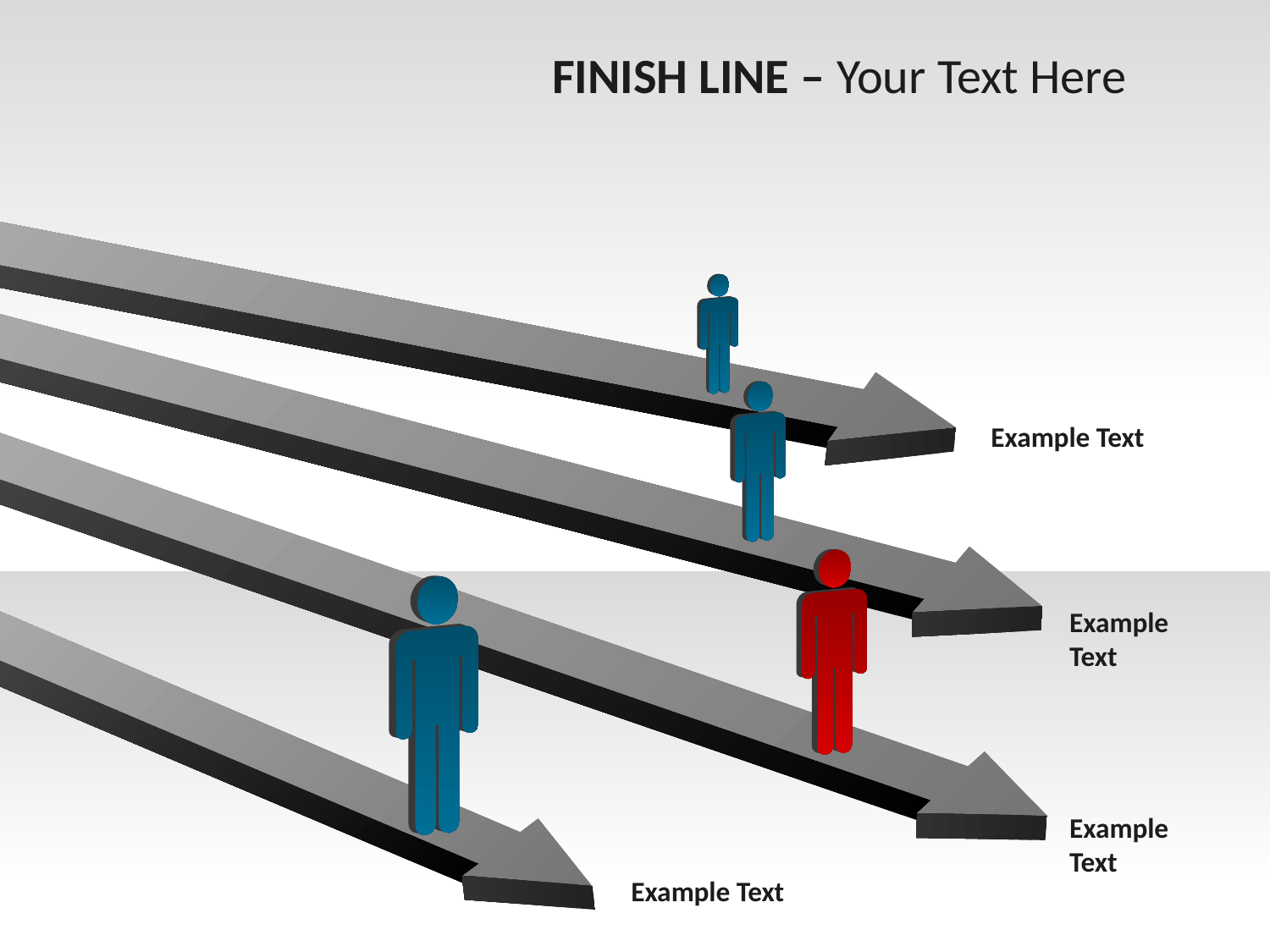

FINISH LINE – Your Text Here

Example Text

Example
Text
Example
Text
Example Text